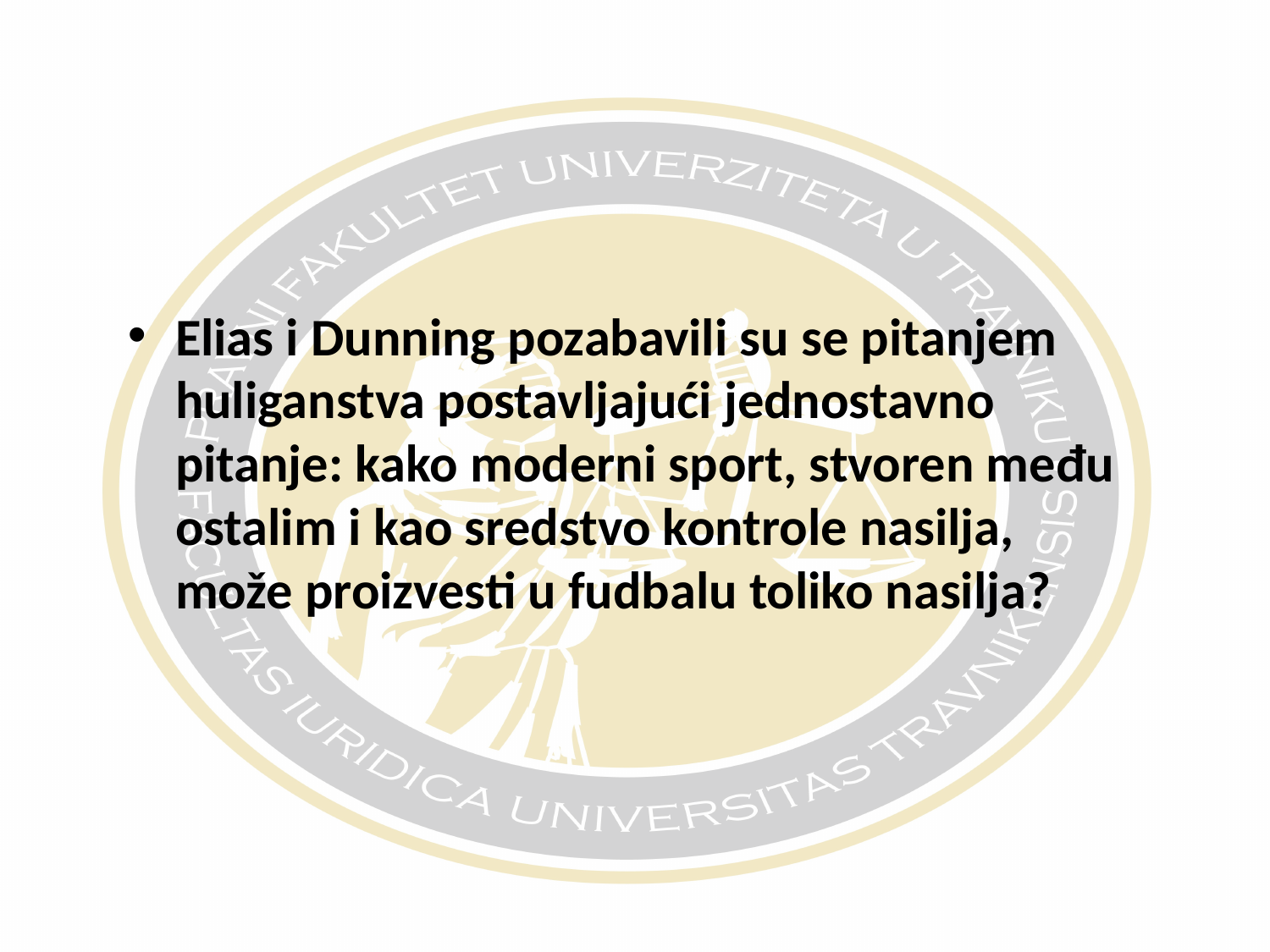

#

Elias i Dunning pozabavili su se pitanjem huliganstva postavljajući jednostavno pitanje: kako moderni sport, stvoren među ostalim i kao sredstvo kontrole nasilja, može proizvesti u fudbalu toliko nasilja?